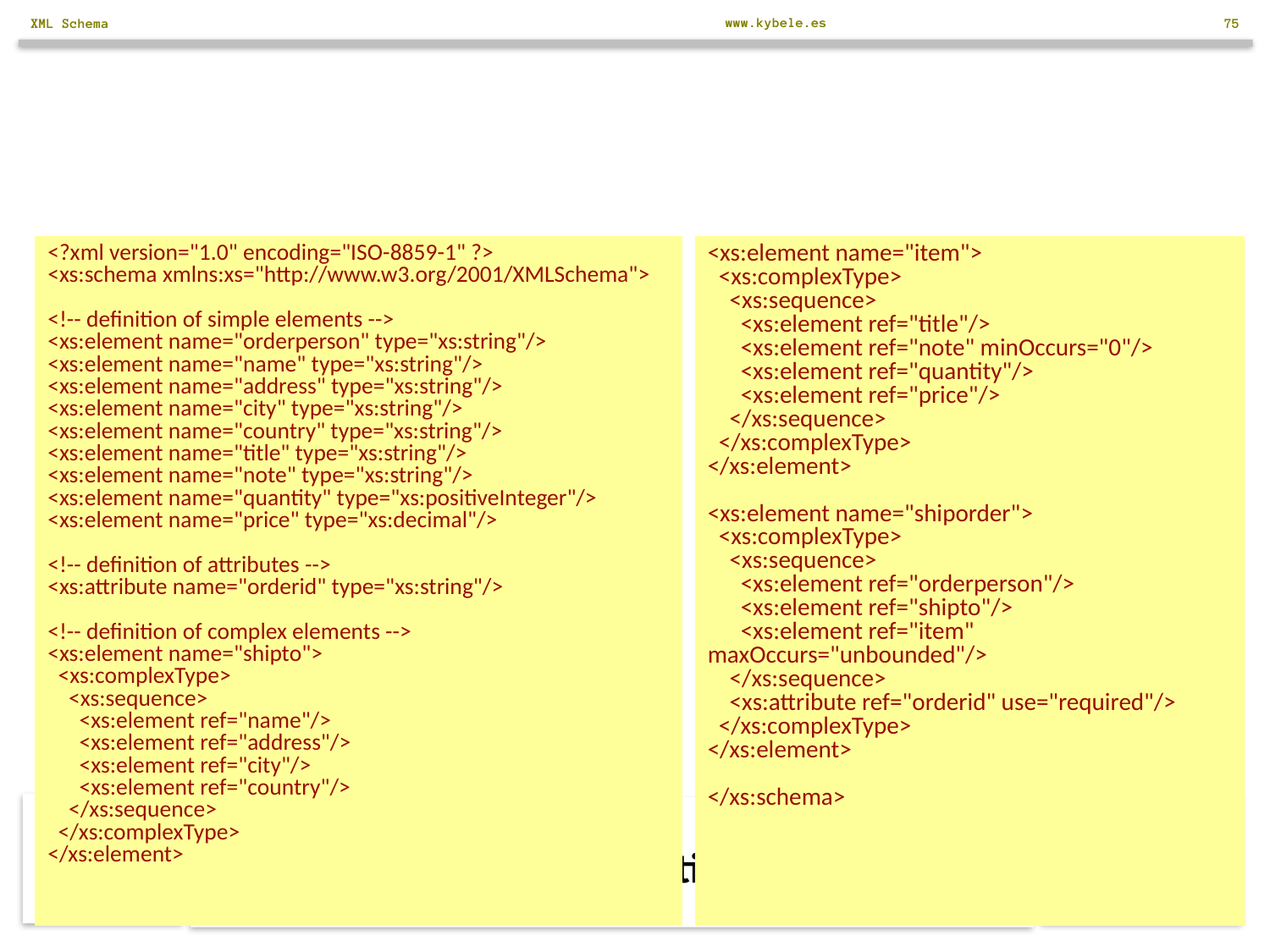

XML Schema
75
<?xml version="1.0" encoding="ISO-8859-1" ?>
<xs:schema xmlns:xs="http://www.w3.org/2001/XMLSchema">
<!-- definition of simple elements -->
<xs:element name="orderperson" type="xs:string"/>
<xs:element name="name" type="xs:string"/>
<xs:element name="address" type="xs:string"/>
<xs:element name="city" type="xs:string"/>
<xs:element name="country" type="xs:string"/>
<xs:element name="title" type="xs:string"/>
<xs:element name="note" type="xs:string"/>
<xs:element name="quantity" type="xs:positiveInteger"/>
<xs:element name="price" type="xs:decimal"/>
<!-- definition of attributes -->
<xs:attribute name="orderid" type="xs:string"/>
<!-- definition of complex elements -->
<xs:element name="shipto">
  <xs:complexType>
    <xs:sequence>
      <xs:element ref="name"/>
      <xs:element ref="address"/>
      <xs:element ref="city"/>
      <xs:element ref="country"/>
    </xs:sequence>
  </xs:complexType>
</xs:element>
<xs:element name="item">
  <xs:complexType>
    <xs:sequence>
      <xs:element ref="title"/>
      <xs:element ref="note" minOccurs="0"/>
      <xs:element ref="quantity"/>
      <xs:element ref="price"/>
    </xs:sequence>
  </xs:complexType>
</xs:element>
<xs:element name="shiporder">
  <xs:complexType>
    <xs:sequence>
      <xs:element ref="orderperson"/>
      <xs:element ref="shipto"/>
      <xs:element ref="item" maxOccurs="unbounded"/>
    </xs:sequence>
    <xs:attribute ref="orderid" use="required"/>
  </xs:complexType>
</xs:element>
</xs:schema>

# XSD: Respuesta alternativa a Práctica 9